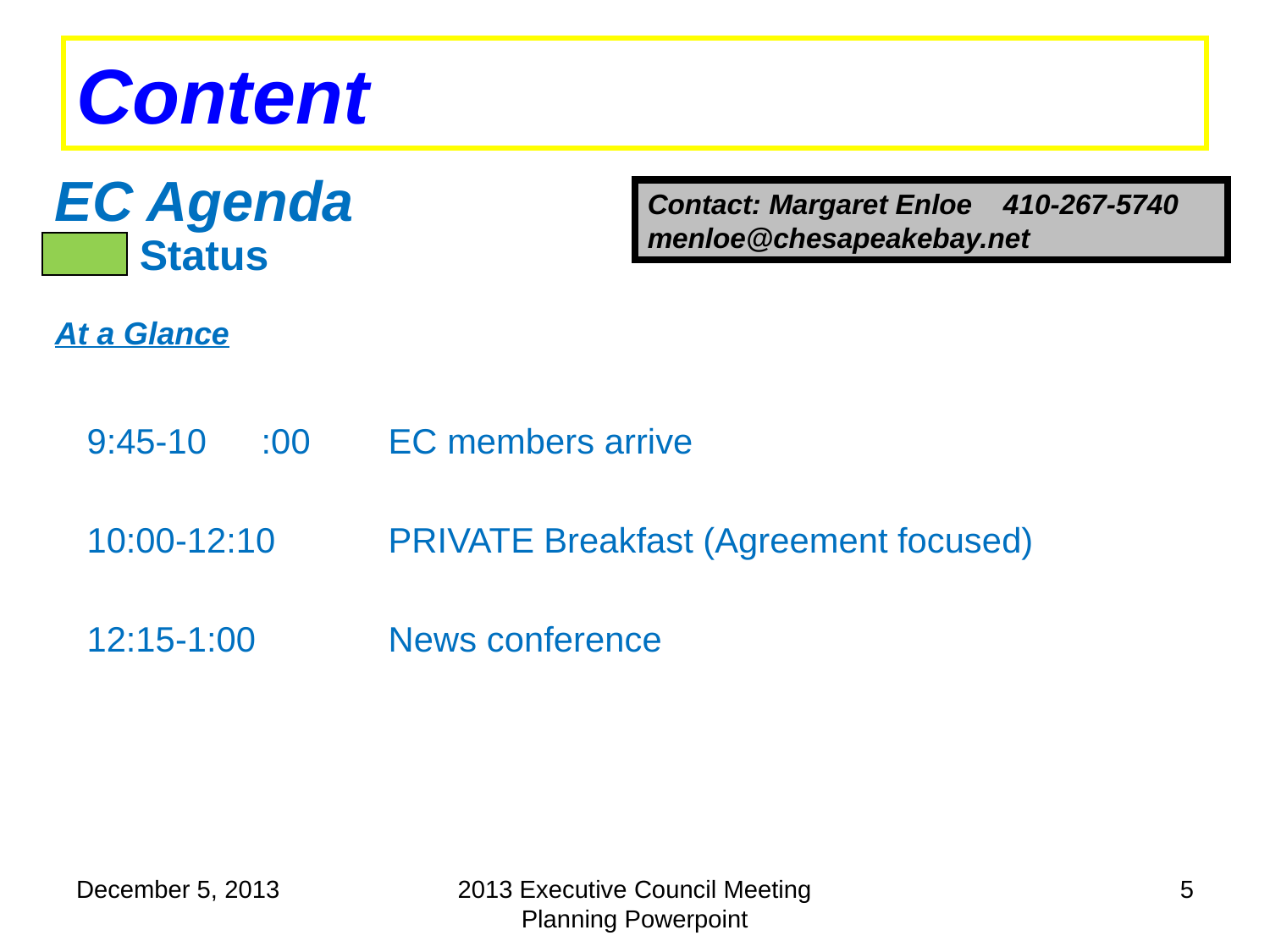

# Content
EC Agenda
Contact: Margaret Enloe    410-267-5740  menloe@chesapeakebay.net
Status

At a Glance
9:45-10	:00	EC members arrive

10:00-12:10	PRIVATE Breakfast (Agreement focused)

12:15-1:00    	News conference

December 5, 2013
2013 Executive Council Meeting Planning Powerpoint
5